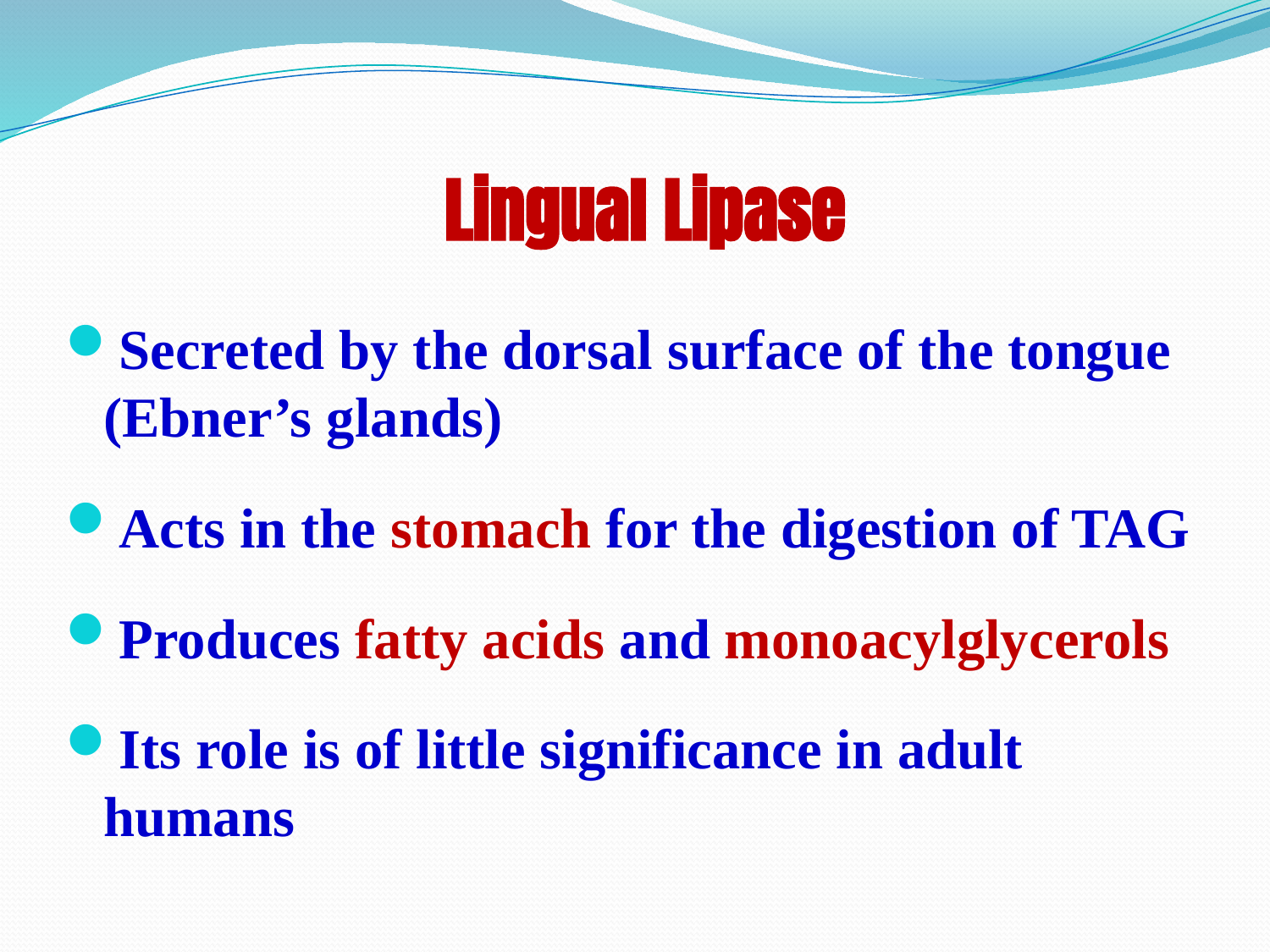

# Lingual Lipase
Secreted by the dorsal surface of the tongue (Ebner’s glands)
Acts in the stomach for the digestion of TAG
Produces fatty acids and monoacylglycerols
Its role is of little significance in adult humans